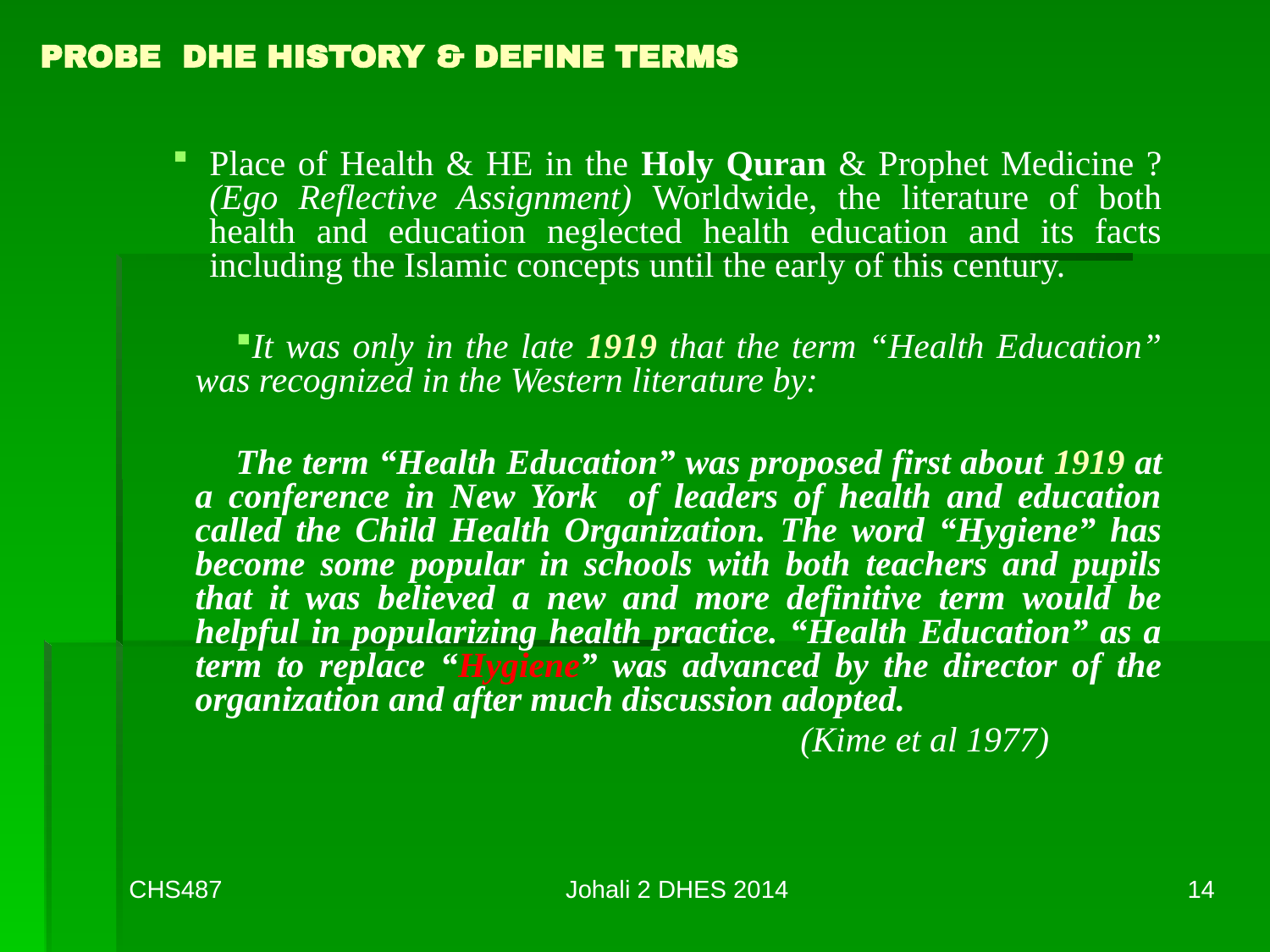

# PROBE  DHE HISTORY & DEFINE TERMS
Place of Health & HE in the Holy Quran & Prophet Medicine ? (Ego Reflective Assignment) Worldwide, the literature of both health and education neglected health education and its facts including the Islamic concepts until the early of this century.

It was only in the late 1919 that the term “Health Education” was recognized in the Western literature by:

The term “Health Education” was proposed first about 1919 at a conference in New York  of leaders of health and education called the Child Health Organization. The word “Hygiene” has become some popular in schools with both teachers and pupils that it was believed a new and more definitive term would be helpful in popularizing health practice. “Health Education” as a term to replace “Hygiene” was advanced by the director of the organization and after much discussion adopted.
(Kime et al 1977)
CHS487
Johali 2 DHES 2014
14